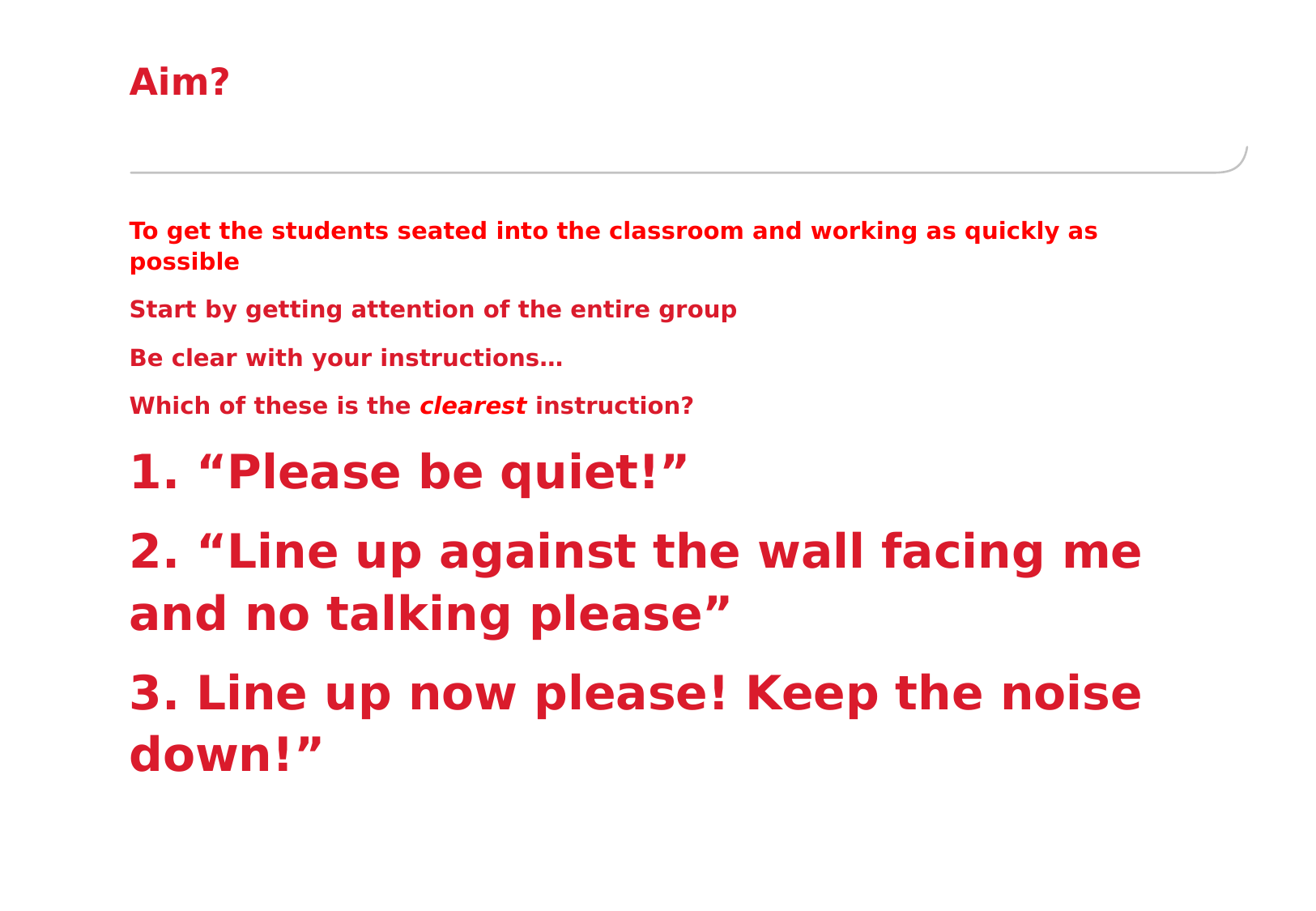

# Aim?
To get the students seated into the classroom and working as quickly as possible
Start by getting attention of the entire group
Be clear with your instructions…
Which of these is the clearest instruction?
1. “Please be quiet!”
2. “Line up against the wall facing me and no talking please”
3. Line up now please! Keep the noise down!”